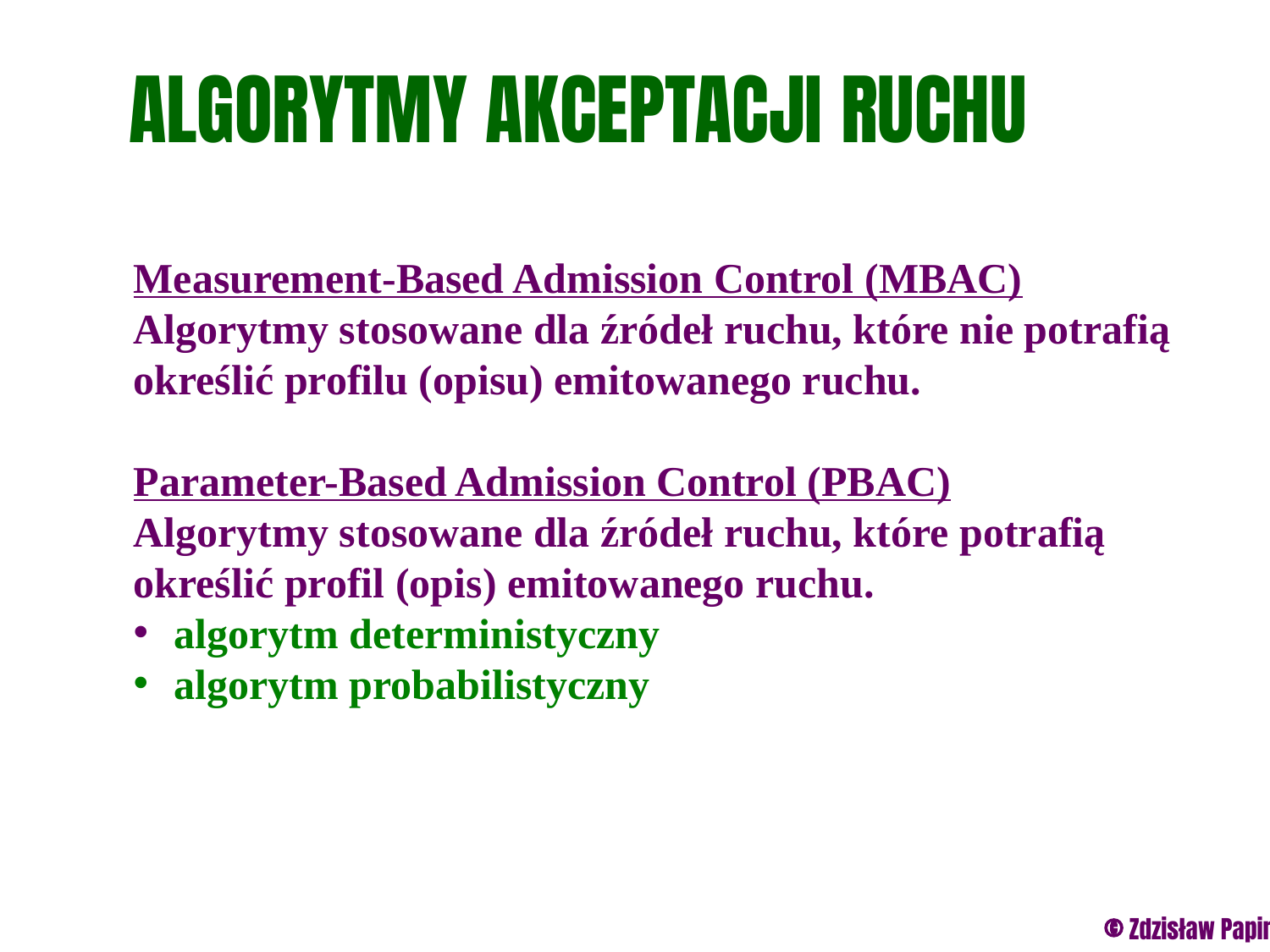

ALGORYTMY AKCEPTACJI RUCHU
Measurement-Based Admission Control (MBAC)
Algorytmy stosowane dla źródeł ruchu, które nie potrafią
określić profilu (opisu) emitowanego ruchu.

Parameter-Based Admission Control (PBAC)
Algorytmy stosowane dla źródeł ruchu, które potrafią
określić profil (opis) emitowanego ruchu.
 algorytm deterministyczny
 algorytm probabilistyczny
© Zdzisław Papir